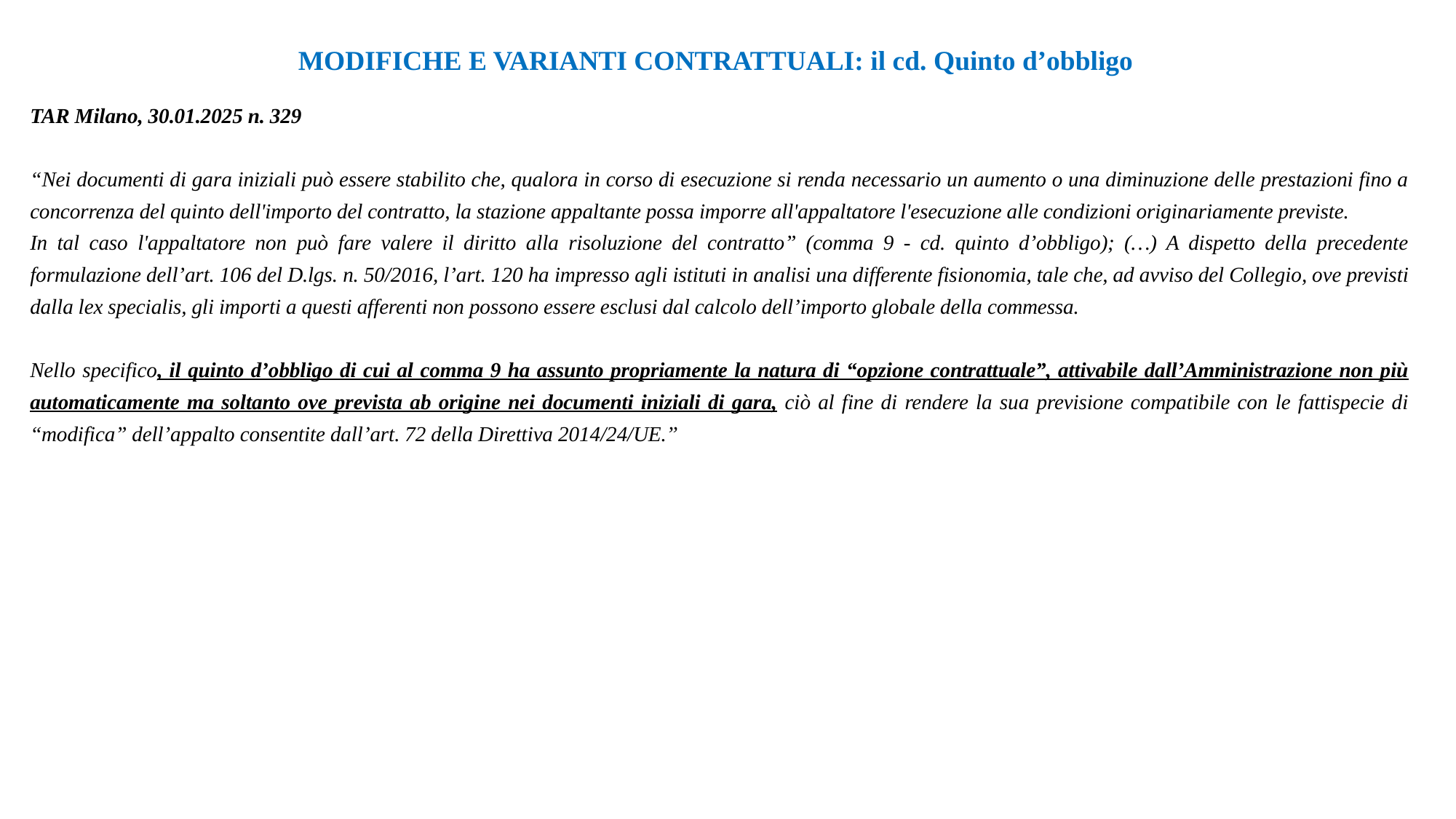

MODIFICHE E VARIANTI CONTRATTUALI: il cd. Quinto d’obbligo

TAR Milano, 30.01.2025 n. 329

“Nei documenti di gara iniziali può essere stabilito che, qualora in corso di esecuzione si renda necessario un aumento o una diminuzione delle prestazioni fino a concorrenza del quinto dell'importo del contratto, la stazione appaltante possa imporre all'appaltatore l'esecuzione alle condizioni originariamente previste.
In tal caso l'appaltatore non può fare valere il diritto alla risoluzione del contratto” (comma 9 - cd. quinto d’obbligo); (…) A dispetto della precedente formulazione dell’art. 106 del D.lgs. n. 50/2016, l’art. 120 ha impresso agli istituti in analisi una differente fisionomia, tale che, ad avviso del Collegio, ove previsti dalla lex specialis, gli importi a questi afferenti non possono essere esclusi dal calcolo dell’importo globale della commessa.

Nello specifico, il quinto d’obbligo di cui al comma 9 ha assunto propriamente la natura di “opzione contrattuale”, attivabile dall’Amministrazione non più automaticamente ma soltanto ove prevista ab origine nei documenti iniziali di gara, ciò al fine di rendere la sua previsione compatibile con le fattispecie di “modifica” dell’appalto consentite dall’art. 72 della Direttiva 2014/24/UE.’’